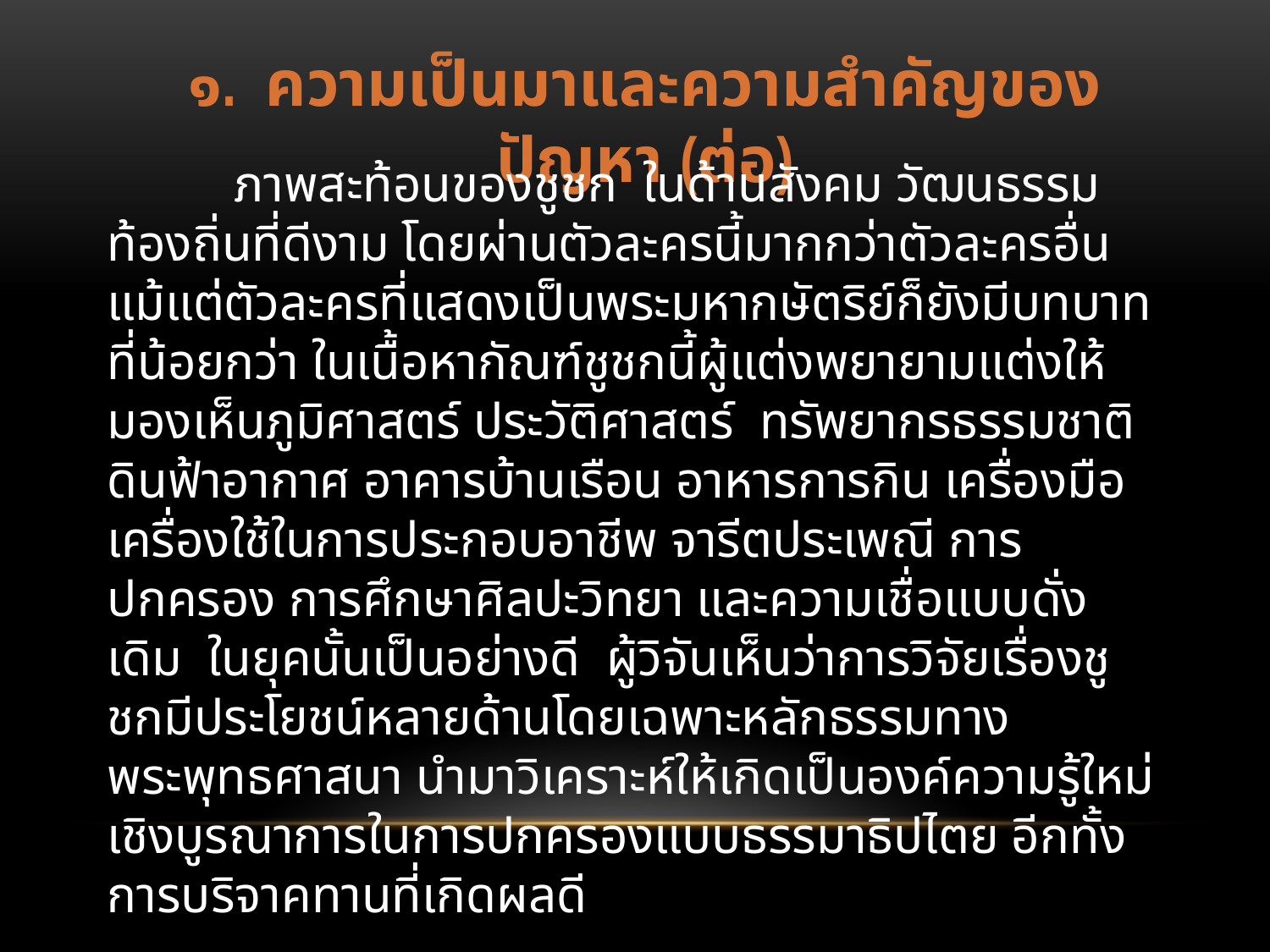

๑.  ความเป็นมาและความสำคัญของปัญหา (ต่อ)
	ภาพสะท้อนของชูชก  ในด้านสังคม วัฒนธรรมท้องถิ่นที่ดีงาม โดยผ่านตัวละครนี้มากกว่าตัวละครอื่น  แม้แต่ตัวละครที่แสดงเป็นพระมหากษัตริย์ก็ยังมีบทบาทที่น้อยกว่า ในเนื้อหากัณฑ์ชูชกนี้ผู้แต่งพยายามแต่งให้มองเห็นภูมิศาสตร์ ประวัติศาสตร์  ทรัพยากรธรรมชาติ  ดินฟ้าอากาศ อาคารบ้านเรือน อาหารการกิน เครื่องมือ เครื่องใช้ในการประกอบอาชีพ จารีตประเพณี การปกครอง การศึกษาศิลปะวิทยา และความเชื่อแบบดั่งเดิม  ในยุคนั้นเป็นอย่างดี  ผู้วิจันเห็นว่าการวิจัยเรื่องชูชกมีประโยชน์หลายด้านโดยเฉพาะหลักธรรมทางพระพุทธศาสนา นำมาวิเคราะห์ให้เกิดเป็นองค์ความรู้ใหม่เชิงบูรณาการในการปกครองแบบธรรมาธิปไตย อีกทั้งการบริจาคทานที่เกิดผลดี